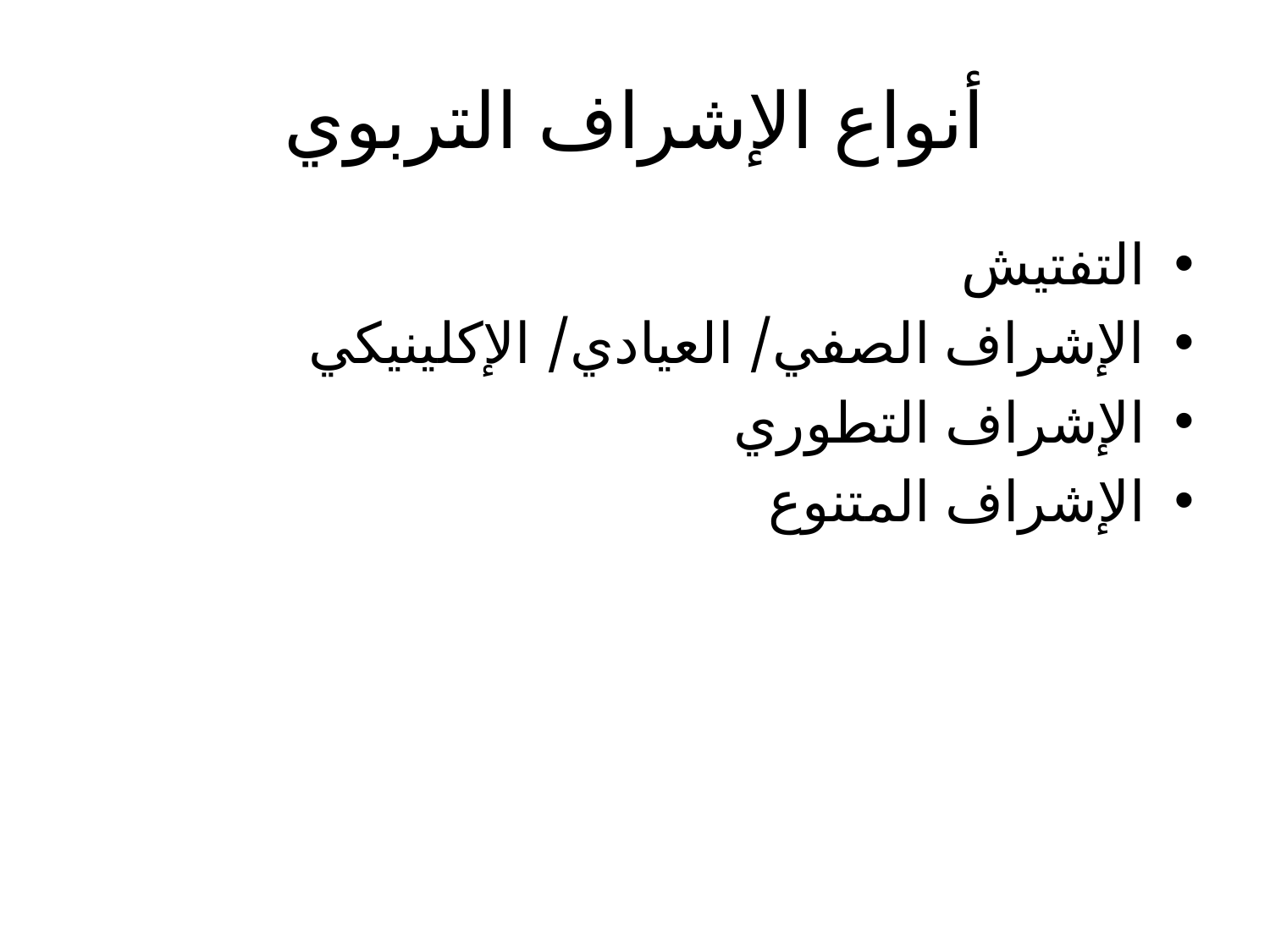

# أنواع الإشراف التربوي
التفتيش
الإشراف الصفي/ العيادي/ الإكلينيكي
الإشراف التطوري
الإشراف المتنوع